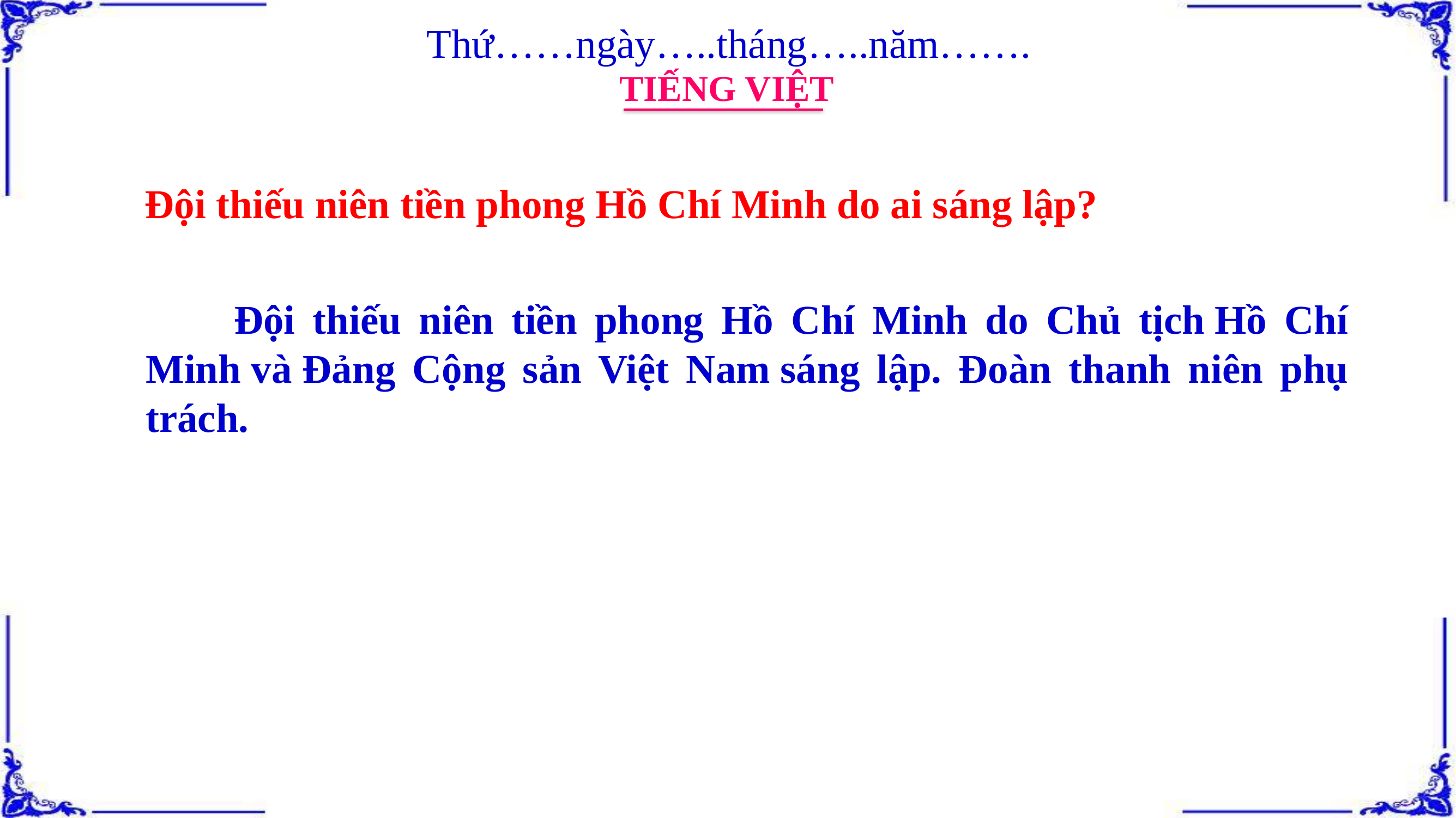

Thứ……ngày…..tháng…..năm…….
TIẾNG VIỆT
Đội thiếu niên tiền phong Hồ Chí Minh do ai sáng lập?
     Đội thiếu niên tiền phong Hồ Chí Minh do Chủ tịch Hồ Chí Minh và Đảng Cộng sản Việt Nam sáng lập. Đoàn thanh niên phụ trách.